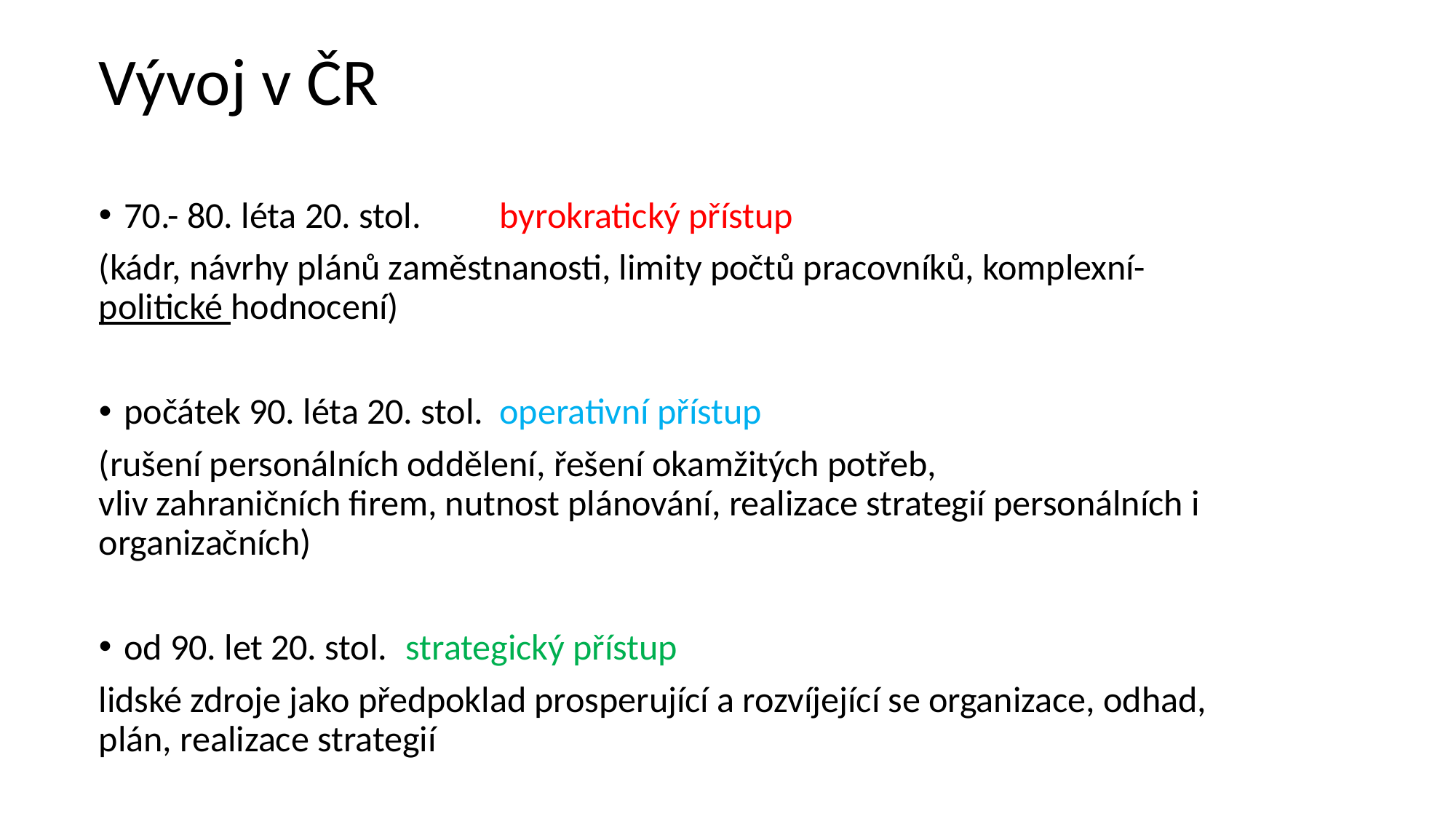

# Vývoj v ČR
70.- 80. léta 20. stol. 		byrokratický přístup
(kádr, návrhy plánů zaměstnanosti, limity počtů pracovníků, komplexní-politické hodnocení)

počátek 90. léta 20. stol. 		operativní přístup
(rušení personálních oddělení, řešení okamžitých potřeb,
vliv zahraničních firem, nutnost plánování, realizace strategií personálních i organizačních)

od 90. let 20. stol.			strategický přístup
lidské zdroje jako předpoklad prosperující a rozvíjející se organizace, odhad, plán, realizace strategií